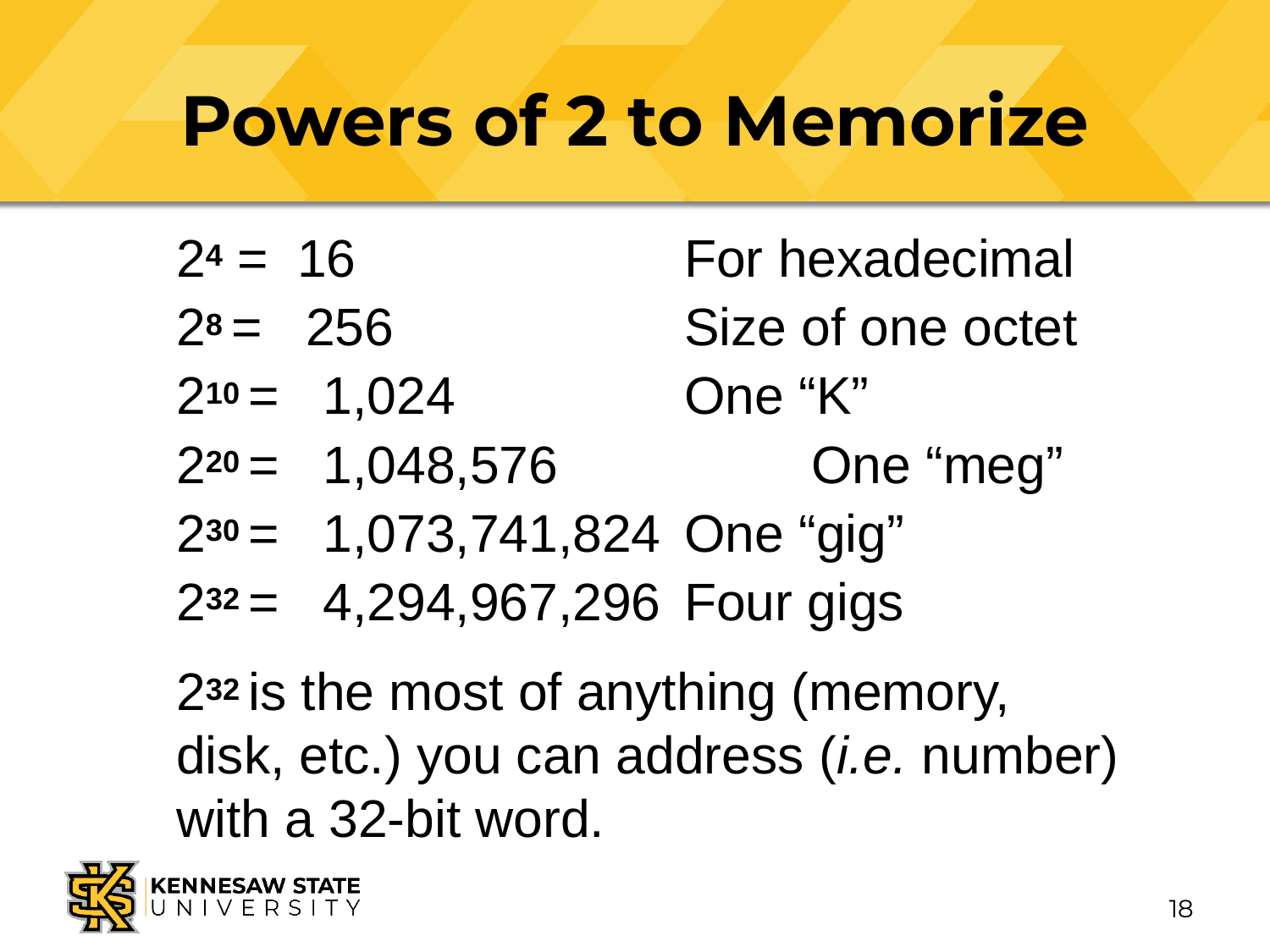

# Powers of 2 to Memorize
24 =  16			For hexadecimal
28 =   256			Size of one octet
210 =   1,024		One “K”
220 =   1,048,576		One “meg”
230 =   1,073,741,824	One “gig”
232 =   4,294,967,296	Four gigs
232 is the most of anything (memory, disk, etc.) you can address (i.e. number) with a 32-bit word.
18